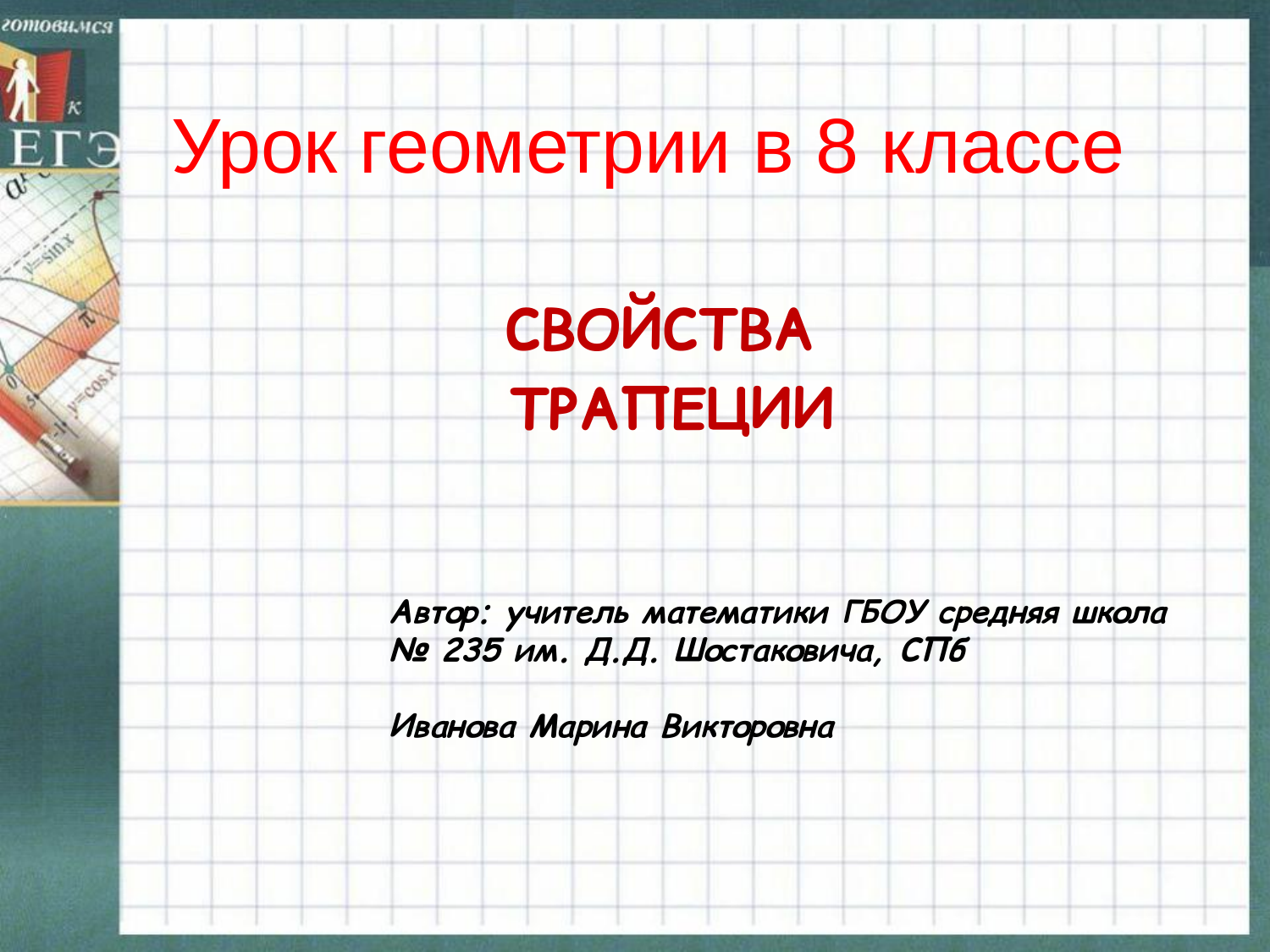

# Урок геометрии в 8 классе
СВОЙСТВА
ТРАПЕЦИИ
Автор: учитель математики ГБОУ средняя школа № 235 им. Д.Д. Шостаковича, СПб

Иванова Марина Викторовна